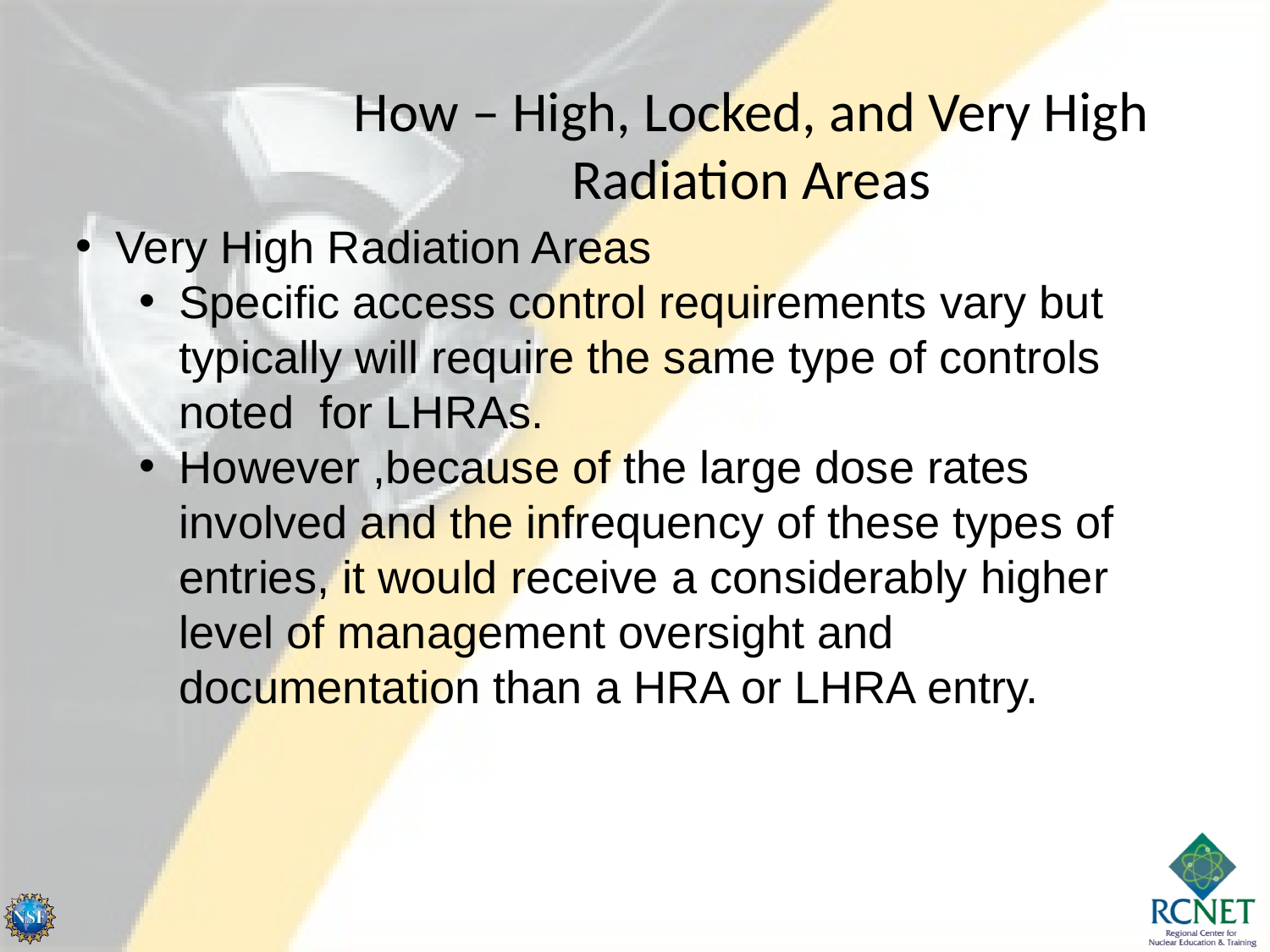

How – High, Locked, and Very High Radiation Areas
Very High Radiation Areas
Specific access control requirements vary but typically will require the same type of controls noted  for LHRAs.
However ,because of the large dose rates involved and the infrequency of these types of entries, it would receive a considerably higher level of management oversight and documentation than a HRA or LHRA entry.